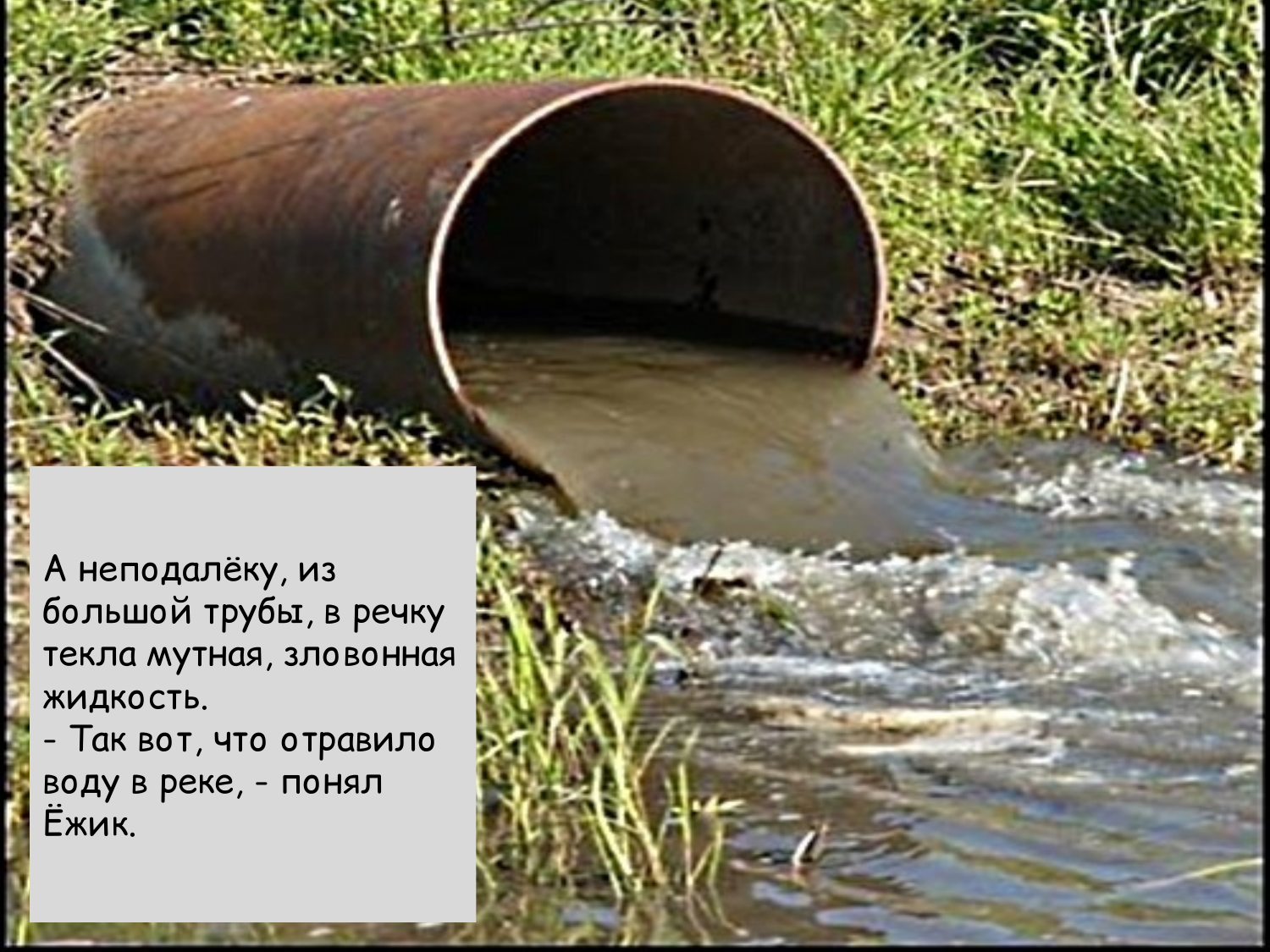

# А неподалёку, из большой трубы, в речку текла мутная, зловонная жидкость. - Так вот, что отравило воду в реке, - понял Ёжик.